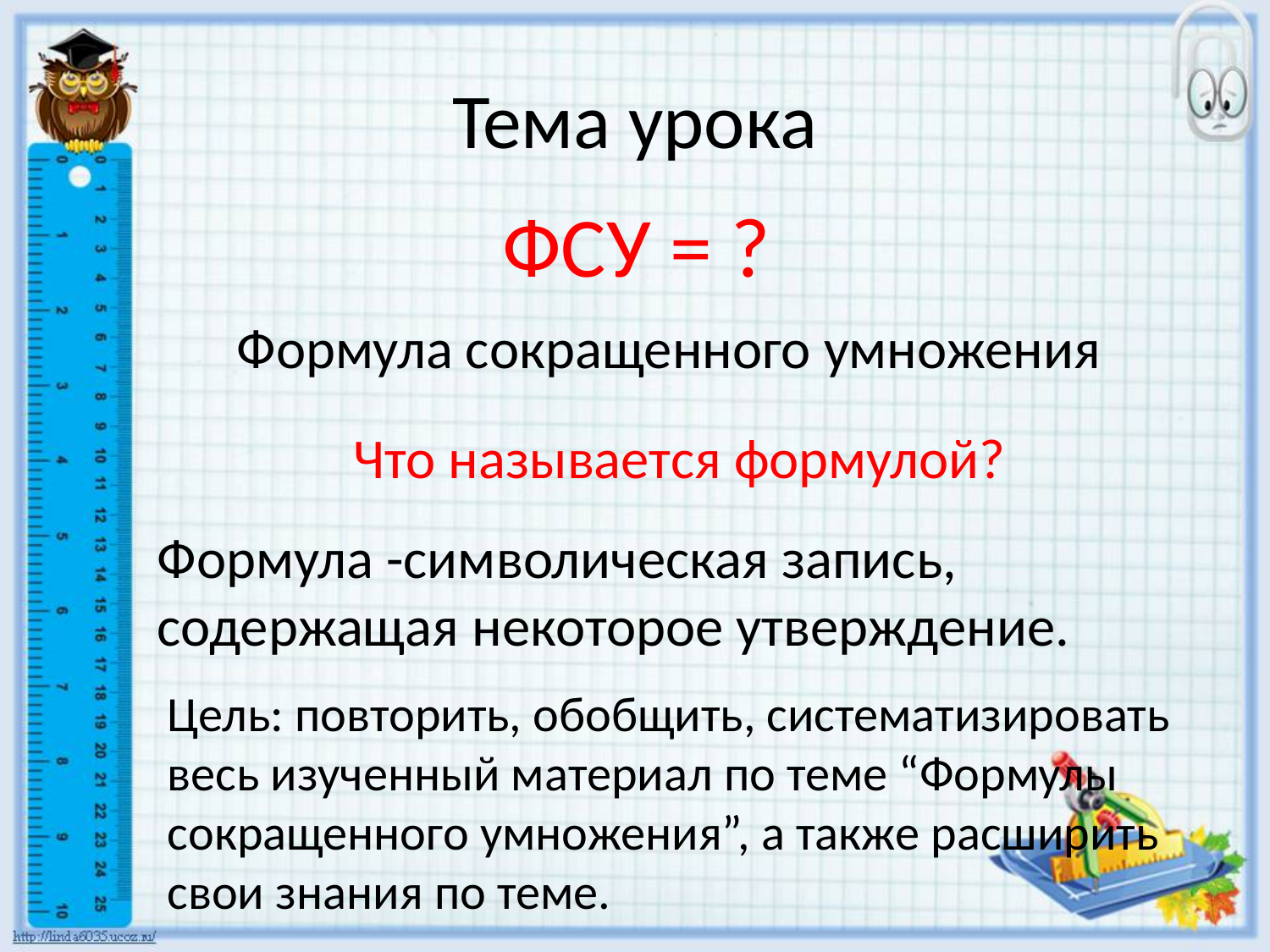

# Тема урока
ФСУ = ?
Формула сокращенного умножения
Что называется формулой?
Формула -символическая запись, содержащая некоторое утверждение.

Цель: повторить, обобщить, систематизировать весь изученный материал по теме “Формулы сокращенного умножения”, а также расширить свои знания по теме.